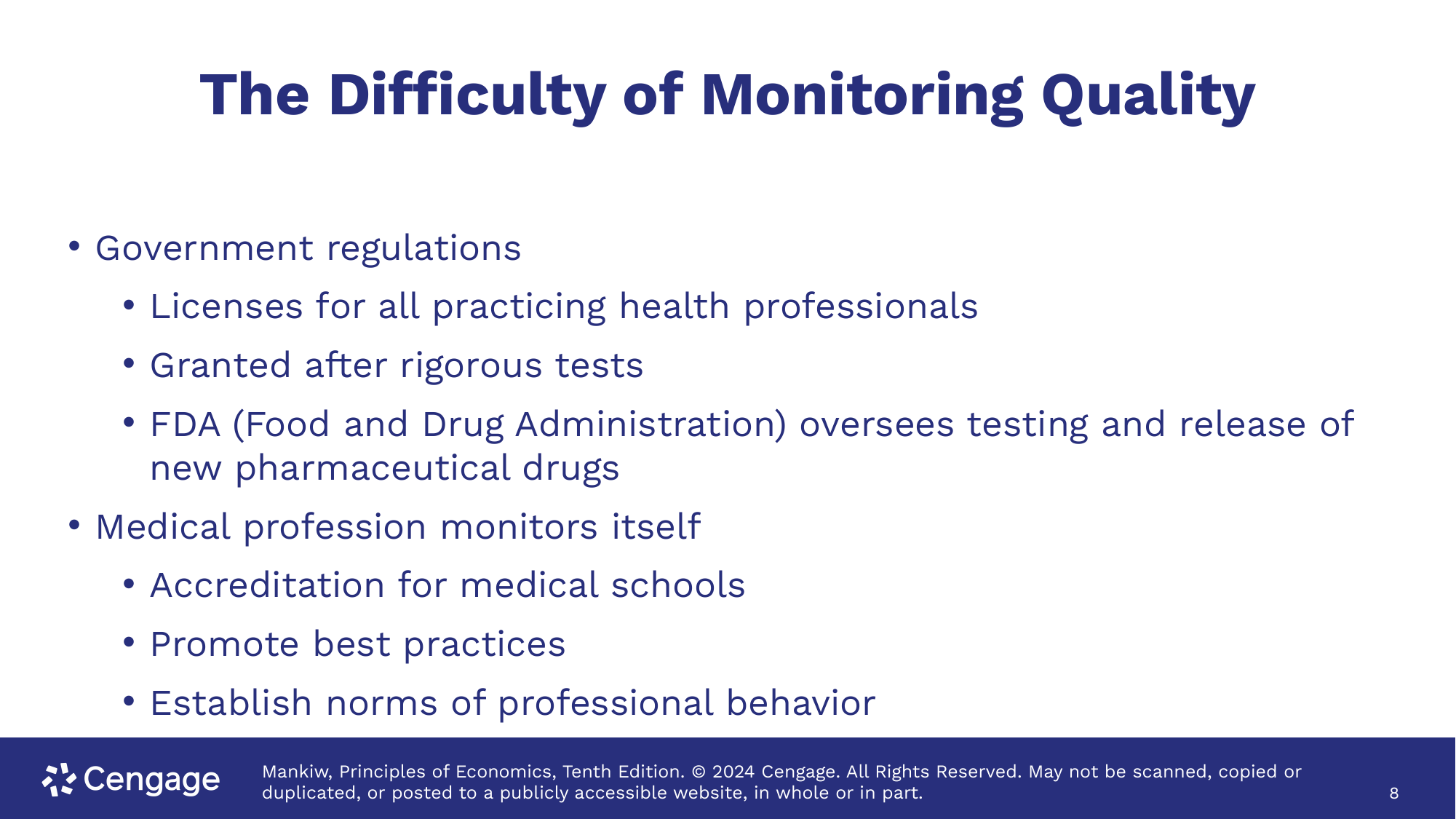

# The Difficulty of Monitoring Quality
Government regulations
Licenses for all practicing health professionals
Granted after rigorous tests
FDA (Food and Drug Administration) oversees testing and release of new pharmaceutical drugs
Medical profession monitors itself
Accreditation for medical schools
Promote best practices
Establish norms of professional behavior